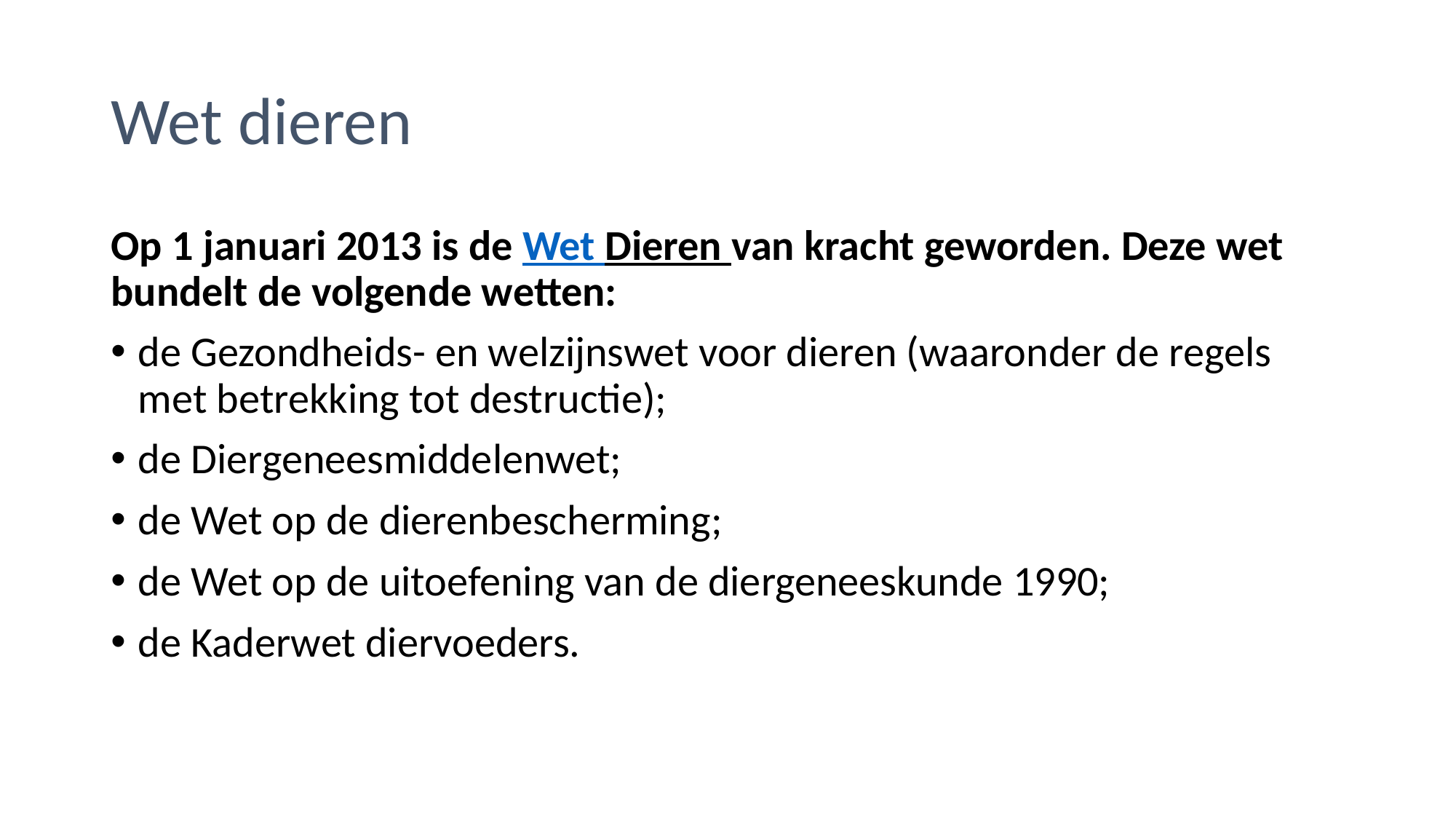

# Wet dieren
Op 1 januari 2013 is de Wet Dieren van kracht geworden. Deze wet bundelt de volgende wetten:
de Gezondheids- en welzijnswet voor dieren (waaronder de regels met betrekking tot destructie);
de Diergeneesmiddelenwet;
de Wet op de dierenbescherming;
de Wet op de uitoefening van de diergeneeskunde 1990;
de Kaderwet diervoeders.